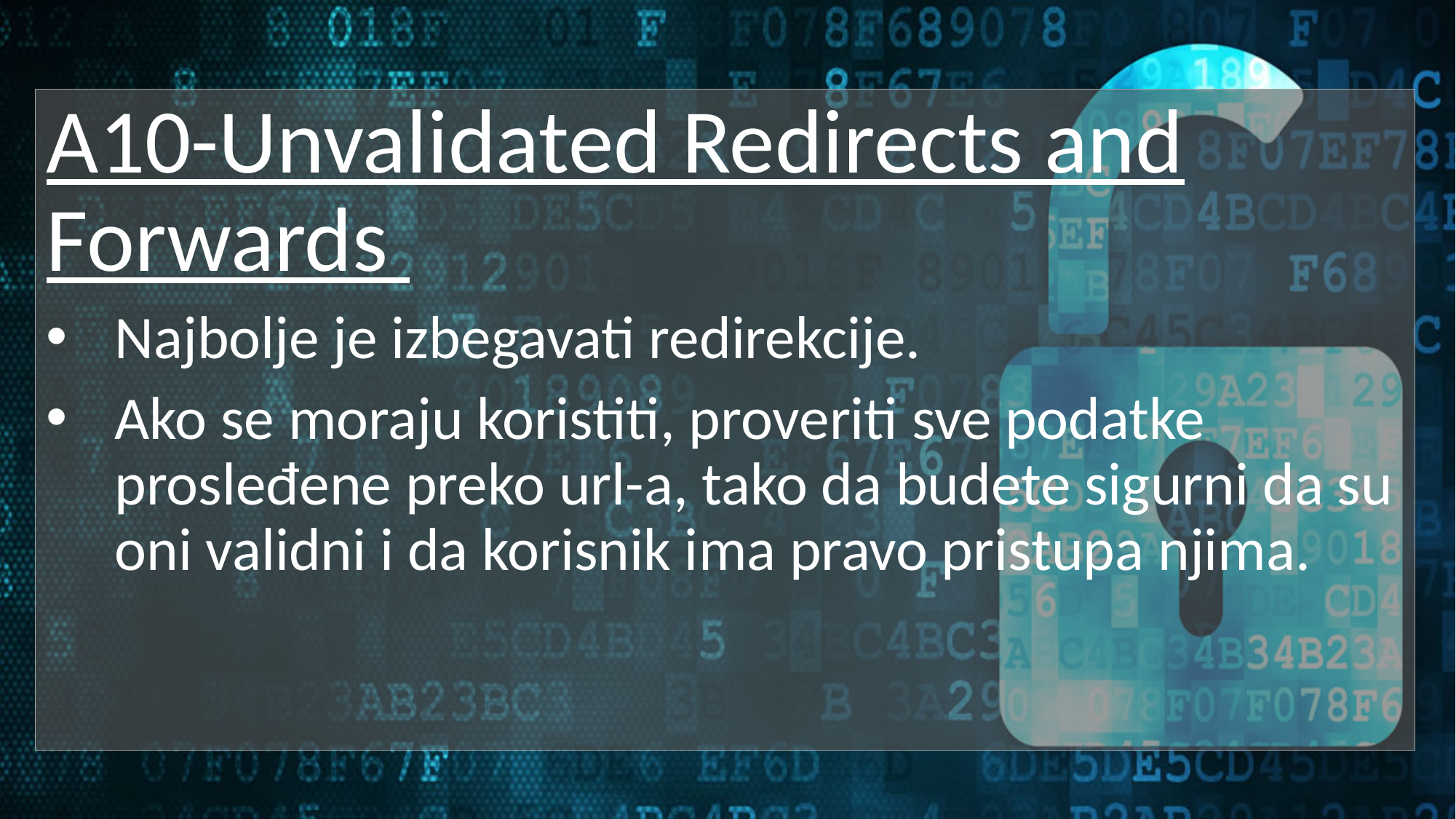

A10-Unvalidated Redirects and Forwards
Najbolje je izbegavati redirekcije.
Ako se moraju koristiti, proveriti sve podatke prosleđene preko url-a, tako da budete sigurni da su oni validni i da korisnik ima pravo pristupa njima.